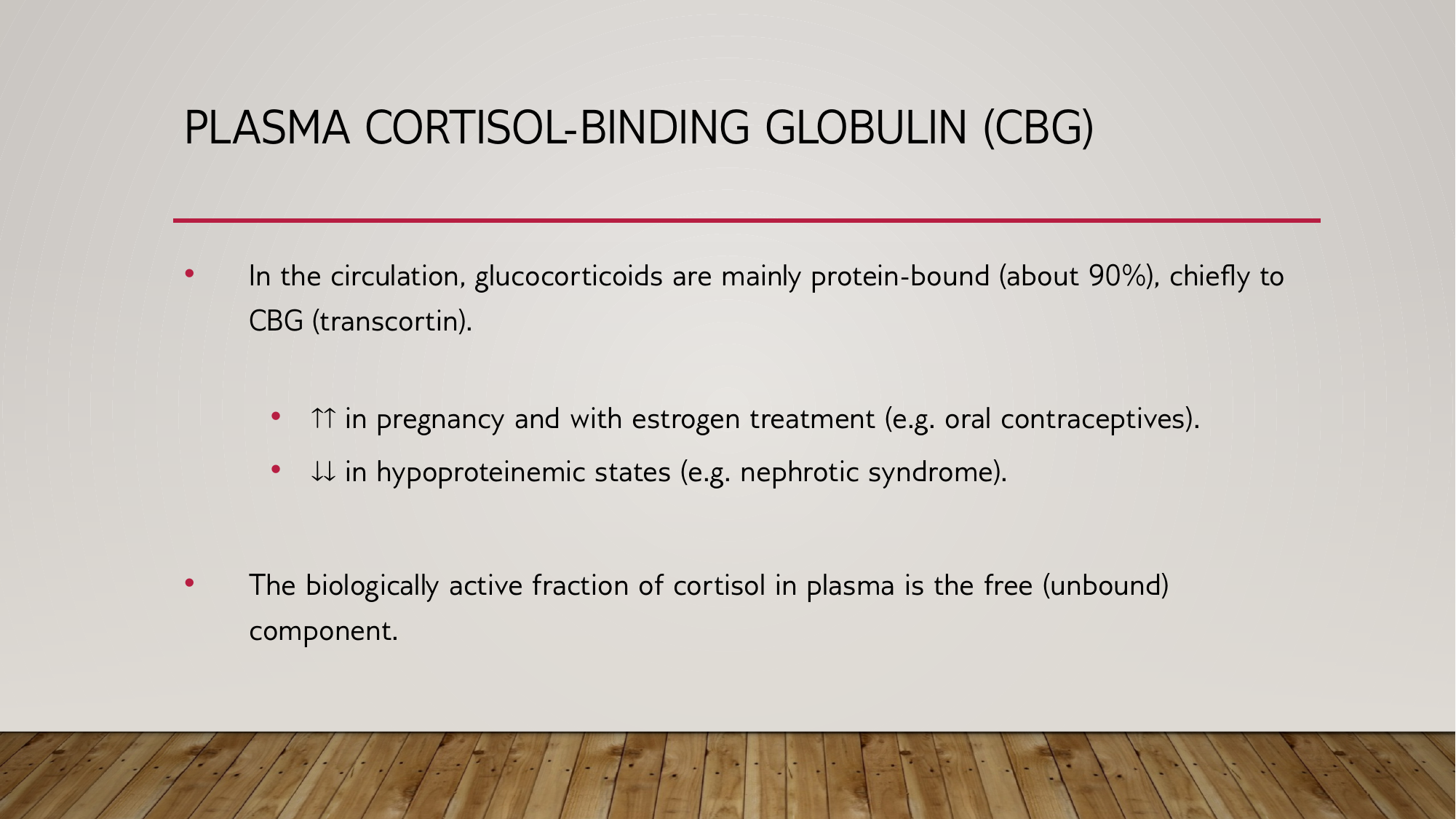

# Plasma Cortisol-binding globulin (CBG)
In the circulation, glucocorticoids are mainly protein-bound (about 90%), chiefly to CBG (transcortin).

↑↑ in pregnancy and with estrogen treatment (e.g. oral contraceptives).
↓↓ in hypoproteinemic states (e.g. nephrotic syndrome).

The biologically active fraction of cortisol in plasma is the free (unbound) component.